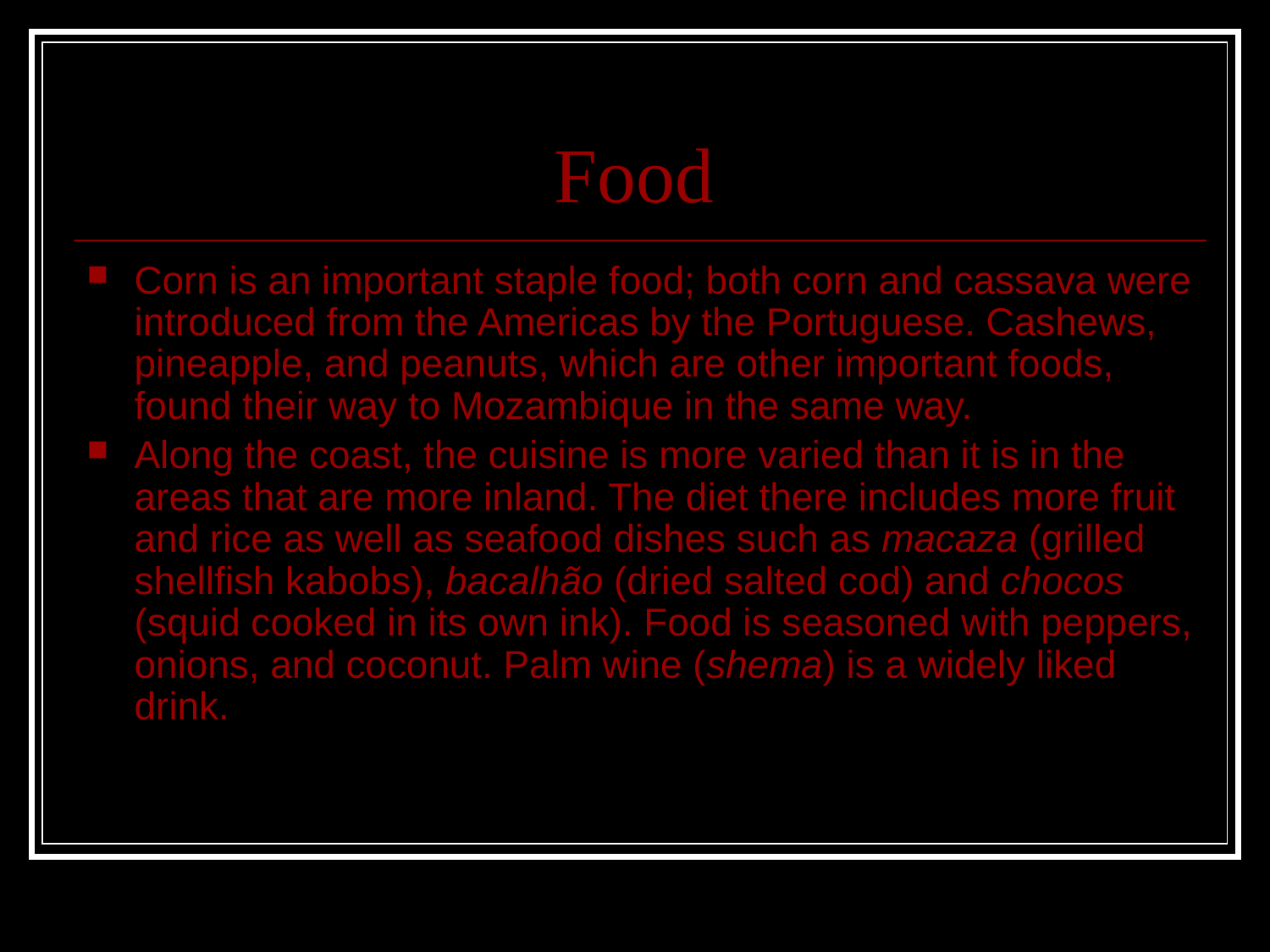

# Food
Corn is an important staple food; both corn and cassava were introduced from the Americas by the Portuguese. Cashews, pineapple, and peanuts, which are other important foods, found their way to Mozambique in the same way.
Along the coast, the cuisine is more varied than it is in the areas that are more inland. The diet there includes more fruit and rice as well as seafood dishes such as macaza (grilled shellfish kabobs), bacalhão (dried salted cod) and chocos (squid cooked in its own ink). Food is seasoned with peppers, onions, and coconut. Palm wine (shema) is a widely liked drink.